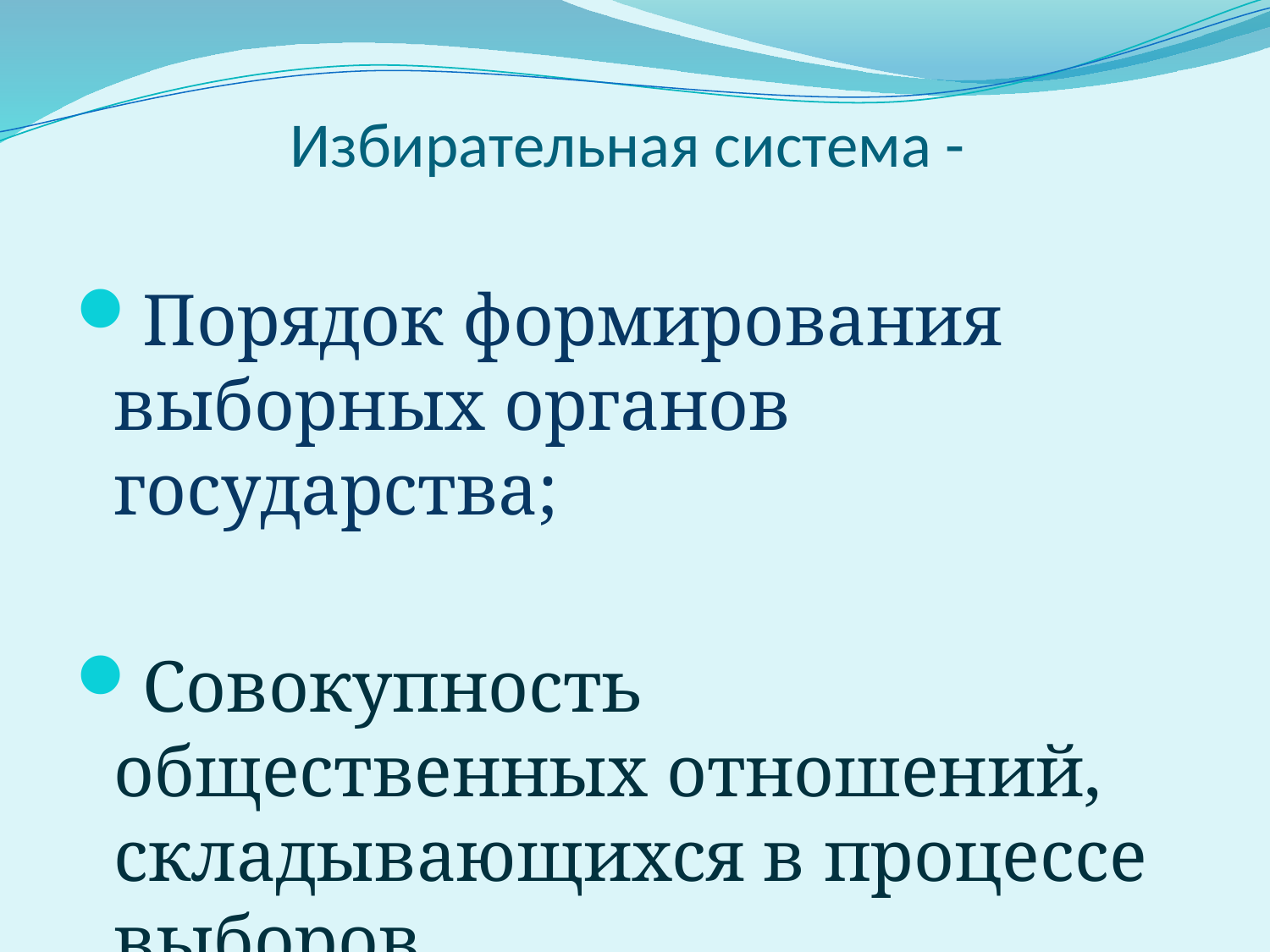

# Избирательная система -
Порядок формирования выборных органов государства;

Совокупность общественных отношений, складывающихся в процессе выборов.